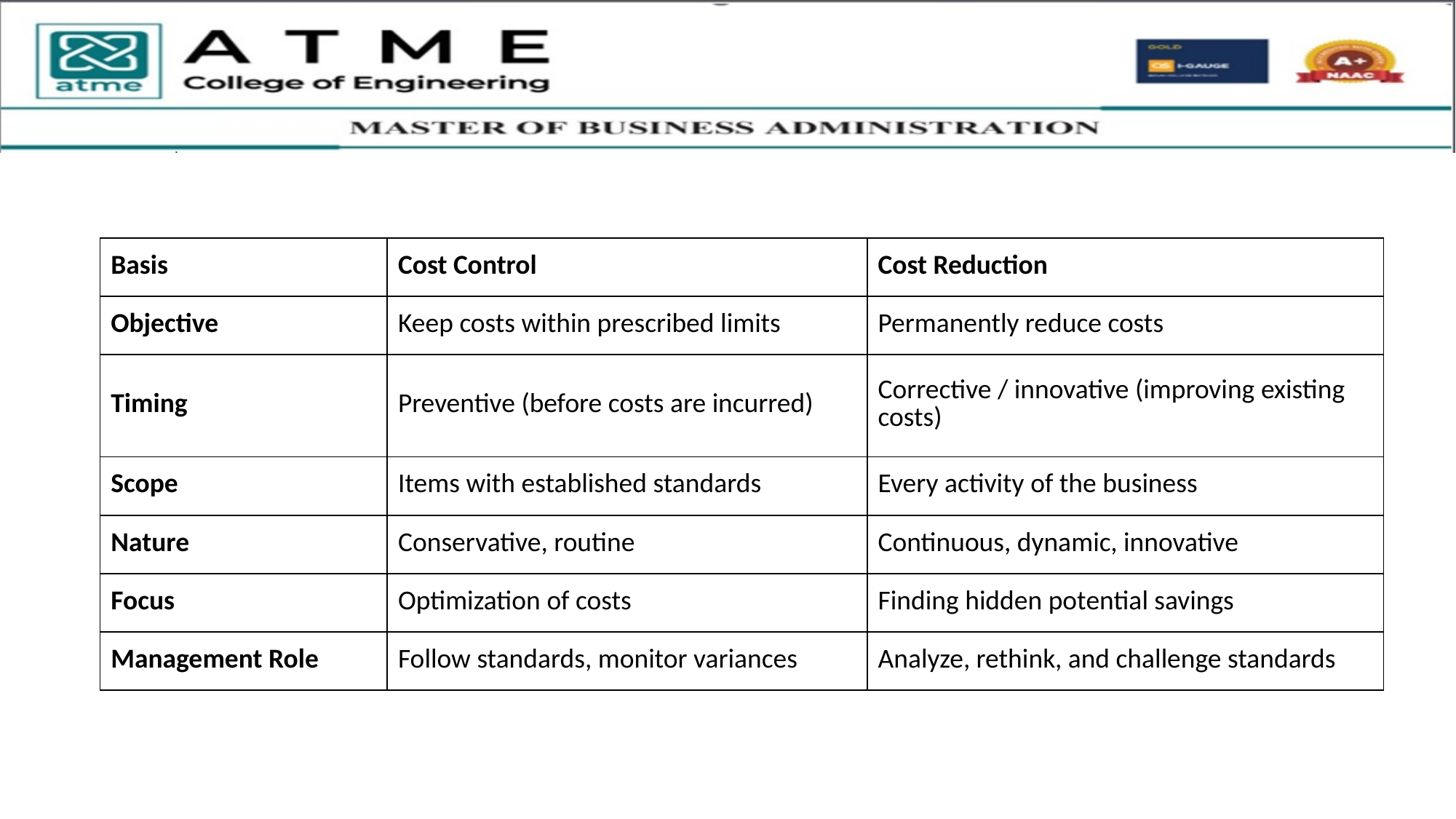

| Basis | Cost Control | Cost Reduction |
| --- | --- | --- |
| Objective | Keep costs within prescribed limits | Permanently reduce costs |
| Timing | Preventive (before costs are incurred) | Corrective / innovative (improving existing costs) |
| Scope | Items with established standards | Every activity of the business |
| Nature | Conservative, routine | Continuous, dynamic, innovative |
| Focus | Optimization of costs | Finding hidden potential savings |
| Management Role | Follow standards, monitor variances | Analyze, rethink, and challenge standards |